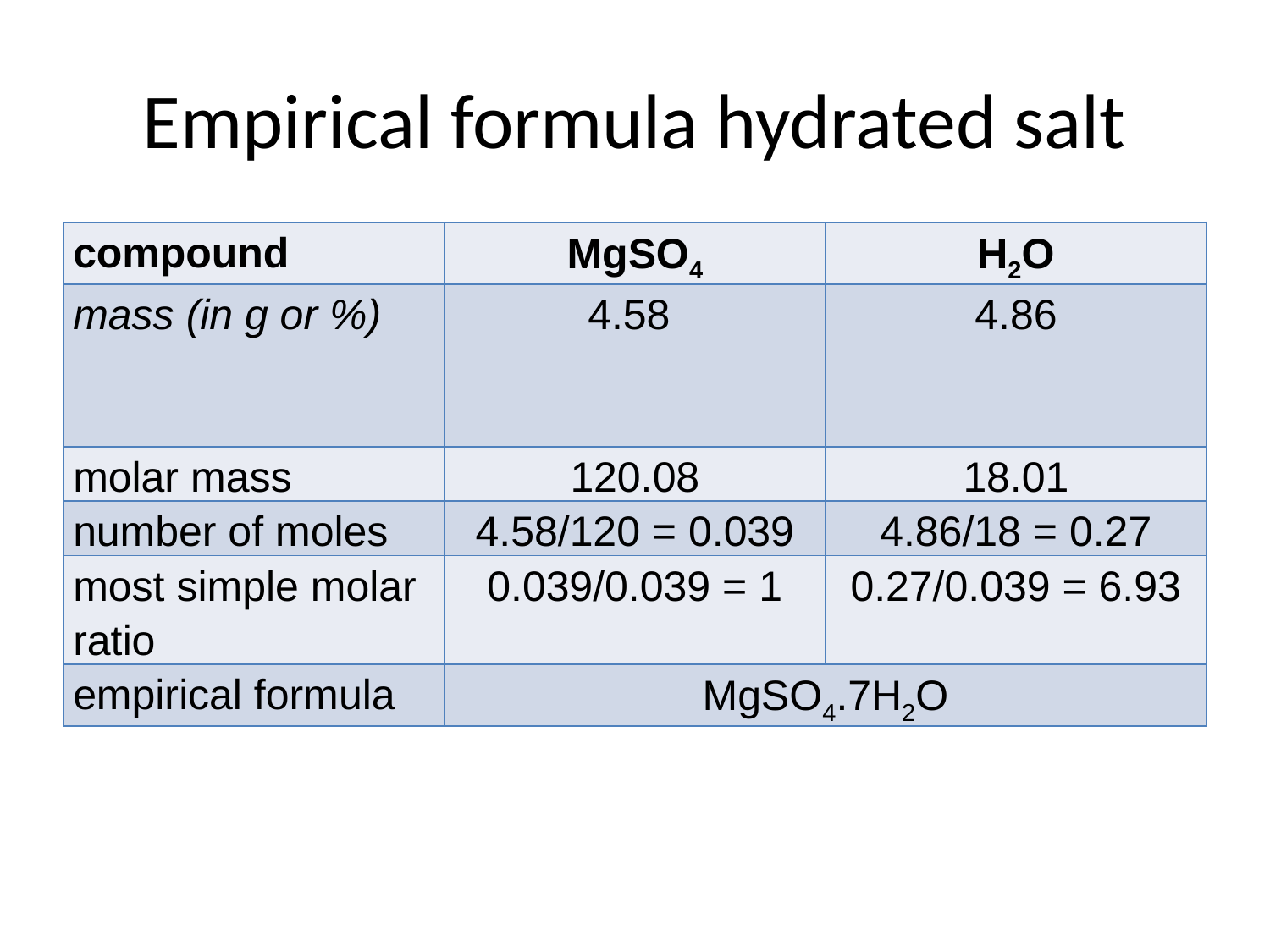

# Empirical formula hydrated salt
| compound | MgSO4 | H2O |
| --- | --- | --- |
| mass (in g or %) | 4.58 | 4.86 |
| molar mass | 120.08 | 18.01 |
| number of moles | 4.58/120 = 0.039 | 4.86/18 = 0.27 |
| most simple molar ratio | 0.039/0.039 = 1 | 0.27/0.039 = 6.93 |
| empirical formula | MgSO4.7H2O |  |